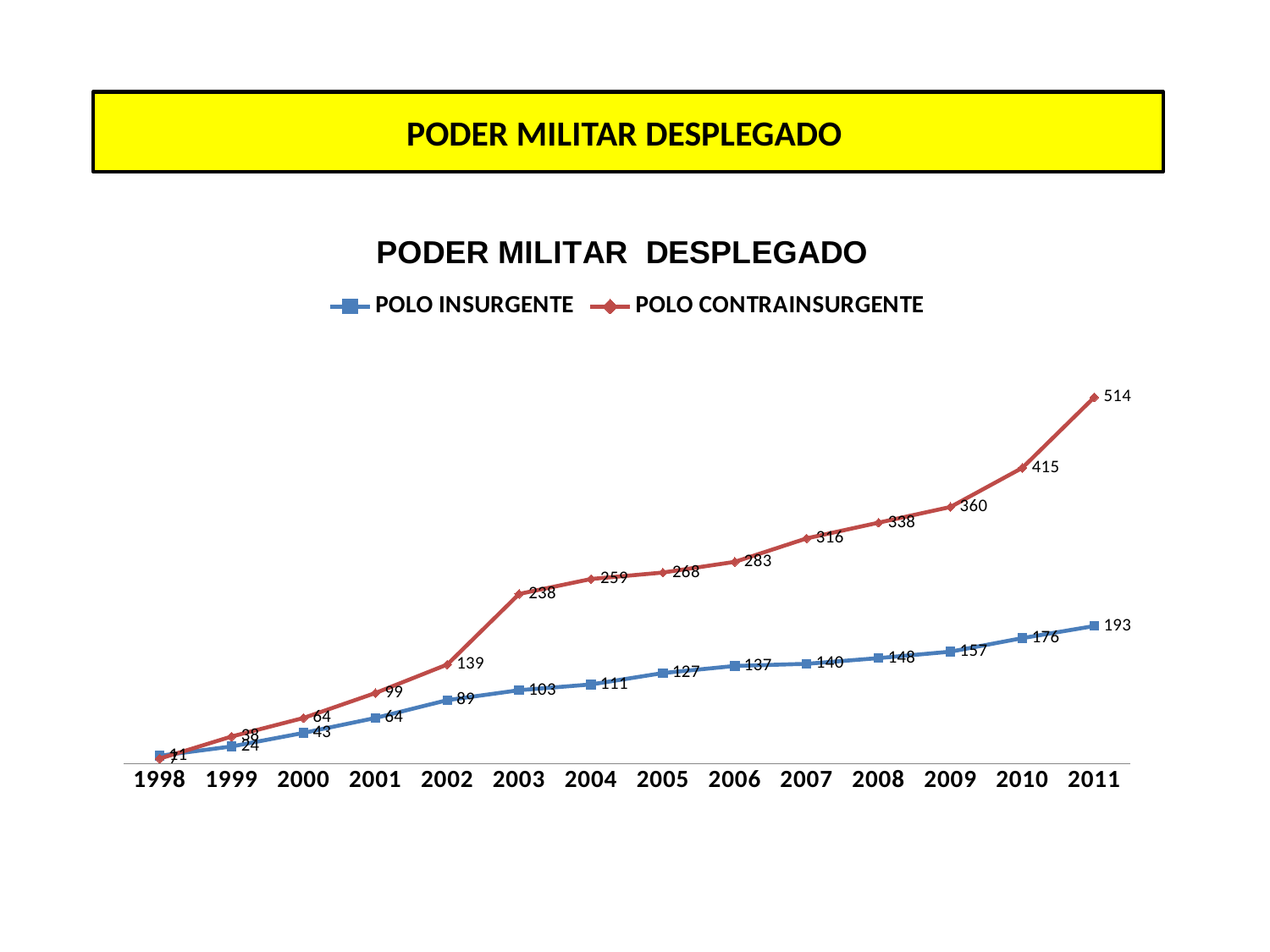

PODER MILITAR DESPLEGADO

### Chart: PODER MILITAR  DESPLEGADO

| Category | POLO INSURGENTE | POLO CONTRAINSURGENTE |
|---|---|---|
| 1998 | 11.0 | 7.0 |
| 1999 | 24.0 | 38.0 |
| 2000 | 43.0 | 64.0 |
| 2001 | 64.0 | 99.0 |
| 2002 | 89.0 | 139.0 |
| 2003 | 103.0 | 238.0 |
| 2004 | 111.0 | 259.0 |
| 2005 | 127.0 | 268.0 |
| 2006 | 137.0 | 283.0 |
| 2007 | 140.0 | 316.0 |
| 2008 | 148.0 | 338.0 |
| 2009 | 157.0 | 360.0 |
| 2010 | 176.0 | 415.0 |
| 2011 | 193.0 | 514.0 |